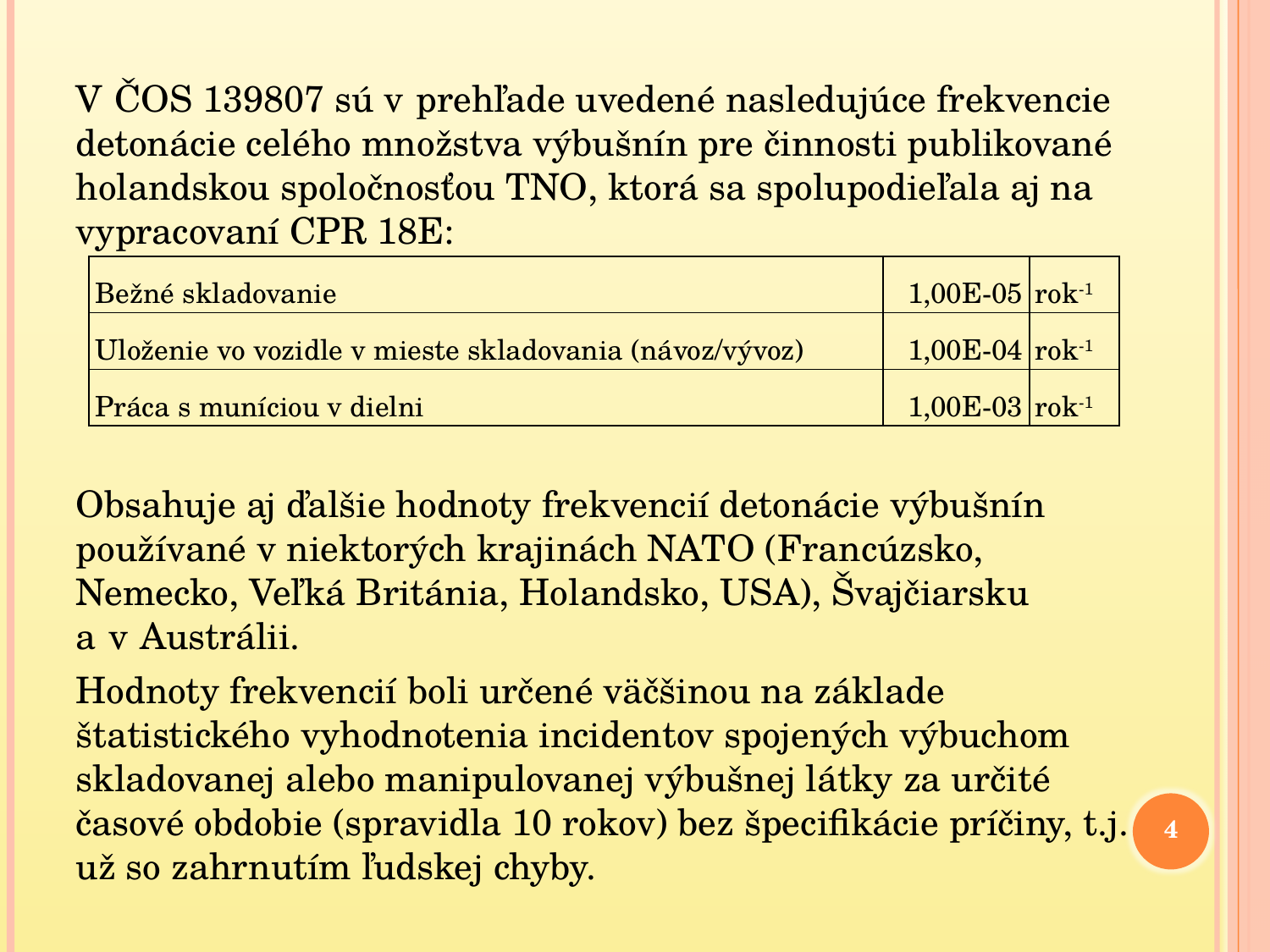

V ČOS 139807 sú v prehľade uvedené nasledujúce frekvencie detonácie celého množstva výbušnín pre činnosti publikované holandskou spoločnosťou TNO, ktorá sa spolupodieľala aj na vypracovaní CPR 18E:

Obsahuje aj ďalšie hodnoty frekvencií detonácie výbušnín používané v niektorých krajinách NATO (Francúzsko, Nemecko, Veľká Británia, Holandsko, USA), Švajčiarsku a v Austrálii.
Hodnoty frekvencií boli určené väčšinou na základe štatistického vyhodnotenia incidentov spojených výbuchom skladovanej alebo manipulovanej výbušnej látky za určité časové obdobie (spravidla 10 rokov) bez špecifikácie príčiny, t.j. už so zahrnutím ľudskej chyby.
| Bežné skladovanie | 1,00E-05 | rok-1 |
| --- | --- | --- |
| Uloženie vo vozidle v mieste skladovania (návoz/vývoz) | 1,00E-04 | rok-1 |
| Práca s muníciou v dielni | 1,00E-03 | rok-1 |
4